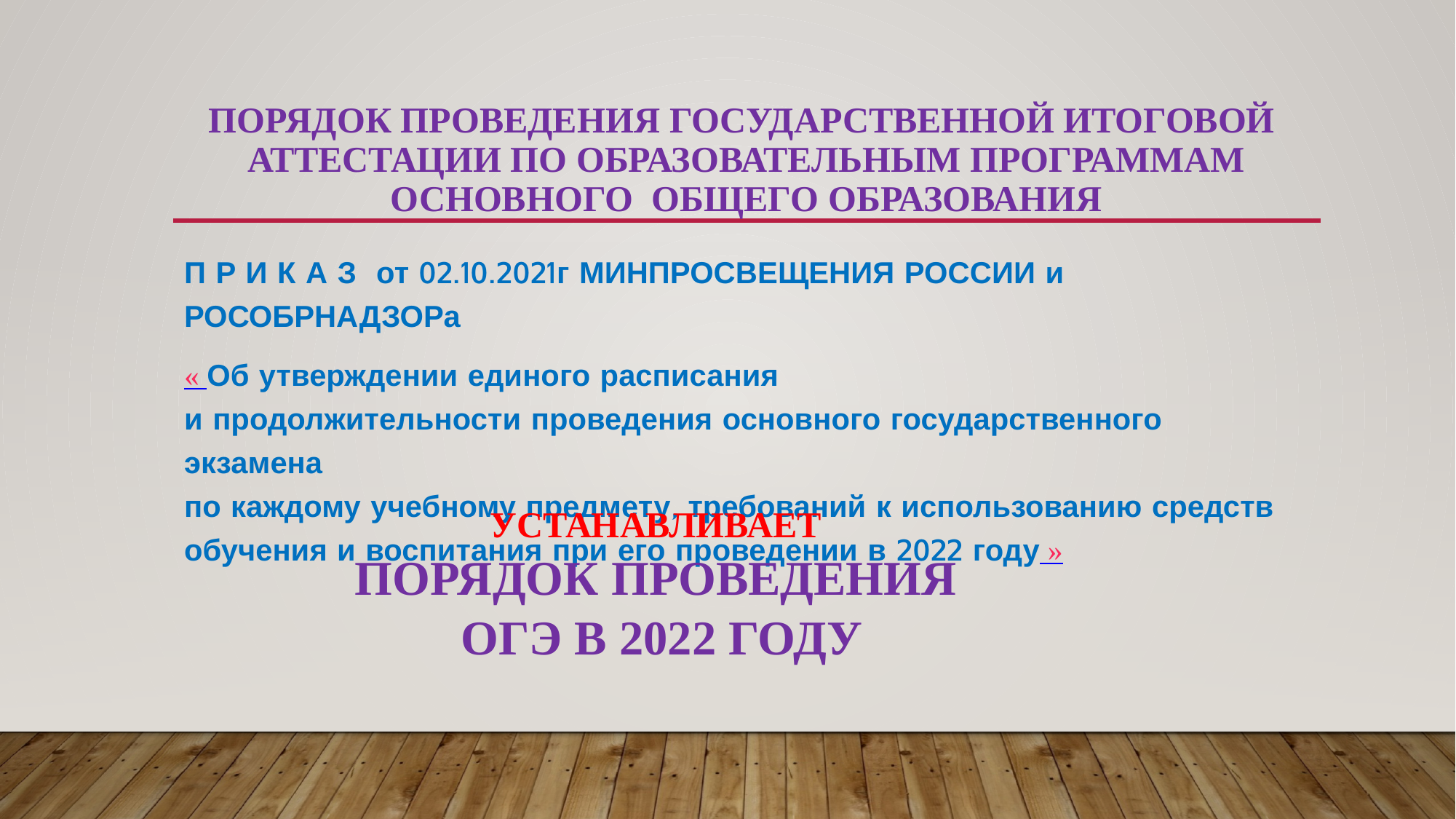

# Порядок проведения государственной итоговой  аттестации по образовательным программам основного  общего образования
П Р И К А З  от 02.10.2021г МИНПРОСВЕЩЕНИЯ РОССИИ и РОСОБРНАДЗОРа
« Об утверждении единого расписания
и продолжительности проведения основного государственного экзамена
по каждому учебному предмету, требований к использованию средств обучения и воспитания при его проведении в 2022 году »

устанавливает
Порядок проведения
 ОГЭ в 2022 году